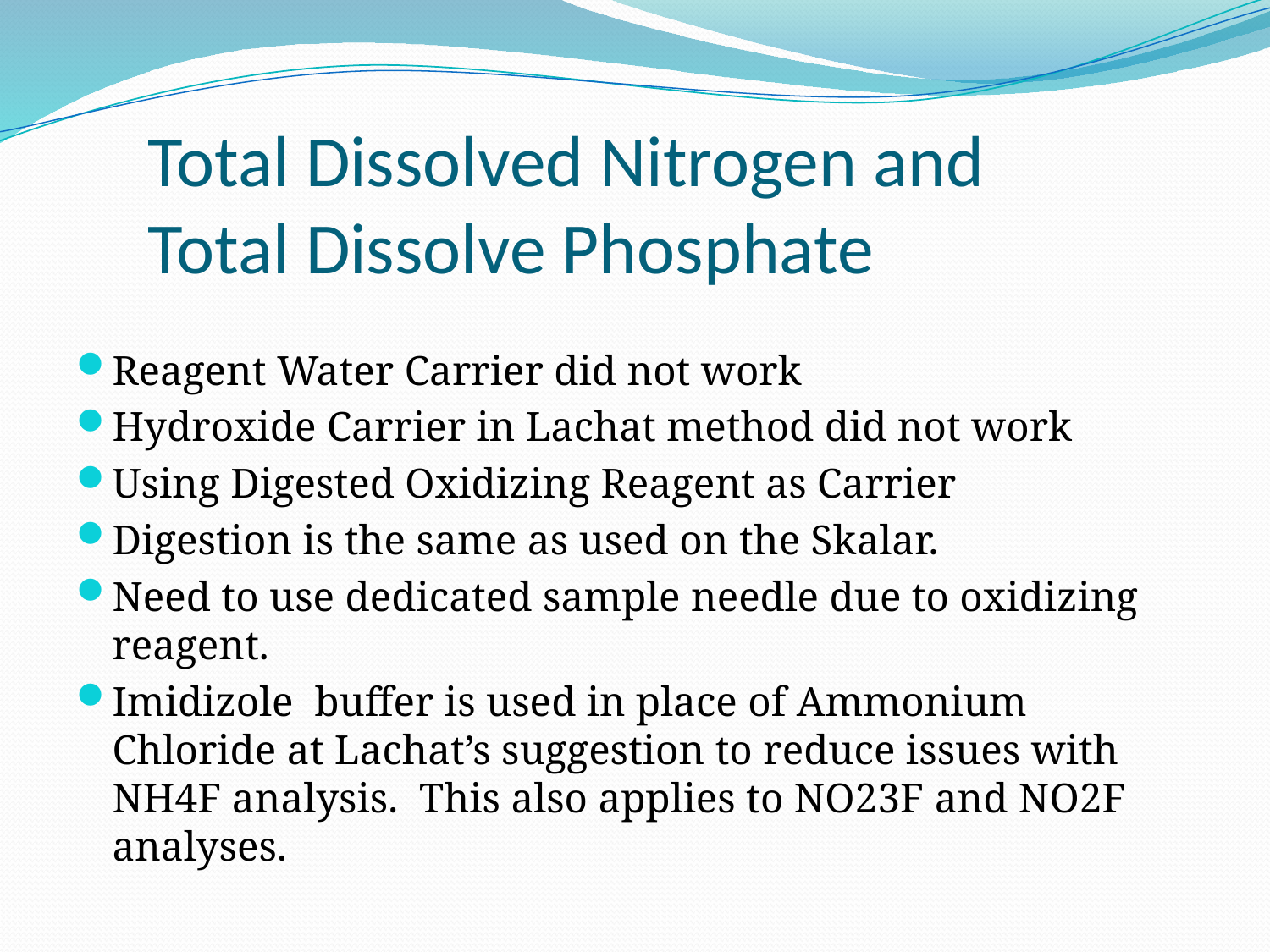

# Total Dissolved Nitrogen and Total Dissolve Phosphate
Reagent Water Carrier did not work
Hydroxide Carrier in Lachat method did not work
Using Digested Oxidizing Reagent as Carrier
Digestion is the same as used on the Skalar.
Need to use dedicated sample needle due to oxidizing reagent.
Imidizole  buffer is used in place of Ammonium Chloride at Lachat’s suggestion to reduce issues with NH4F analysis.  This also applies to NO23F and NO2F analyses.